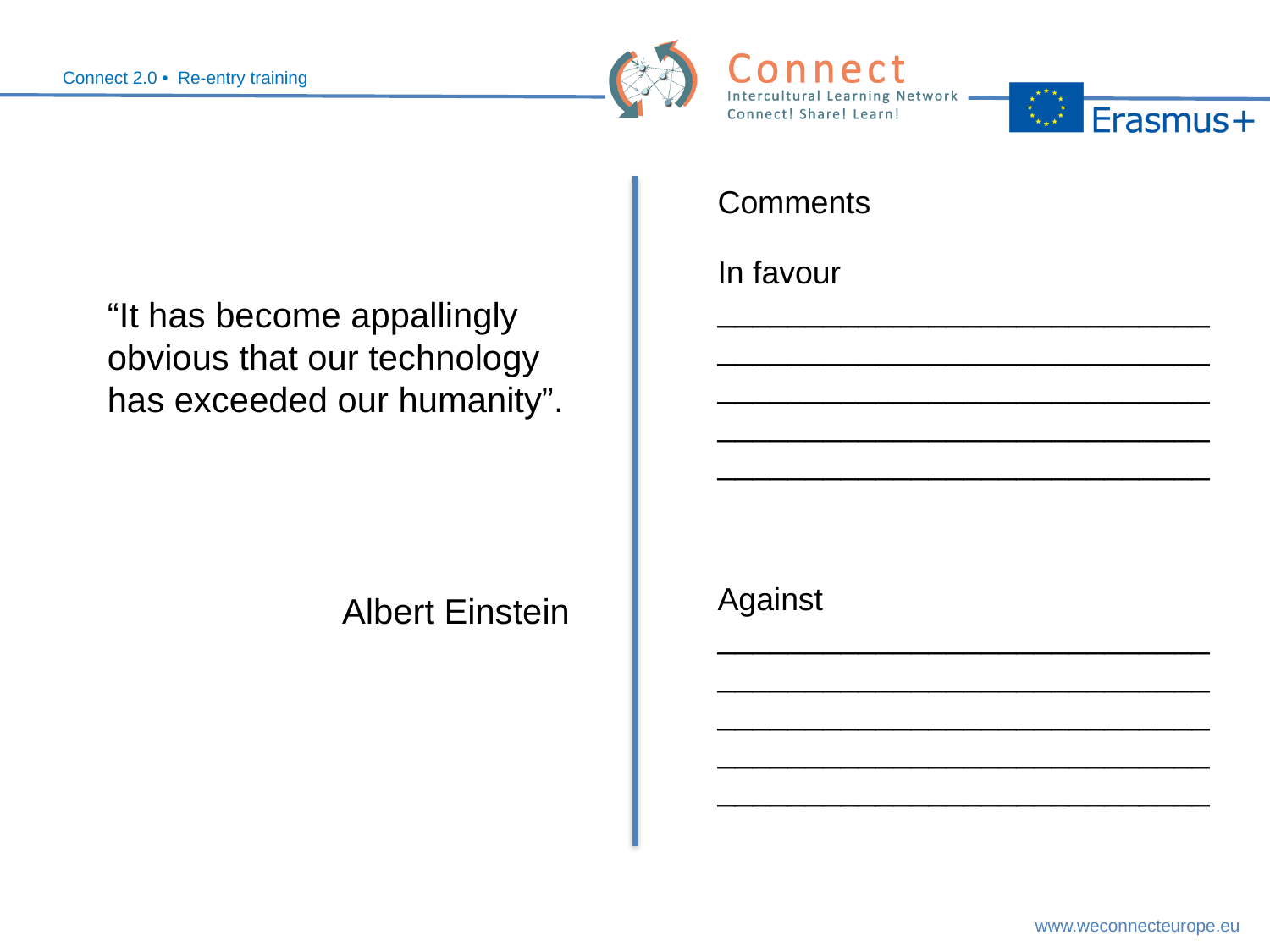

Comments
In favour
____________________________________________________________________________________________________________________________________________
“It has become appallingly obvious that our technology has exceeded our humanity”.

Albert Einstein
Against
____________________________________________________________________________________________________________________________________________